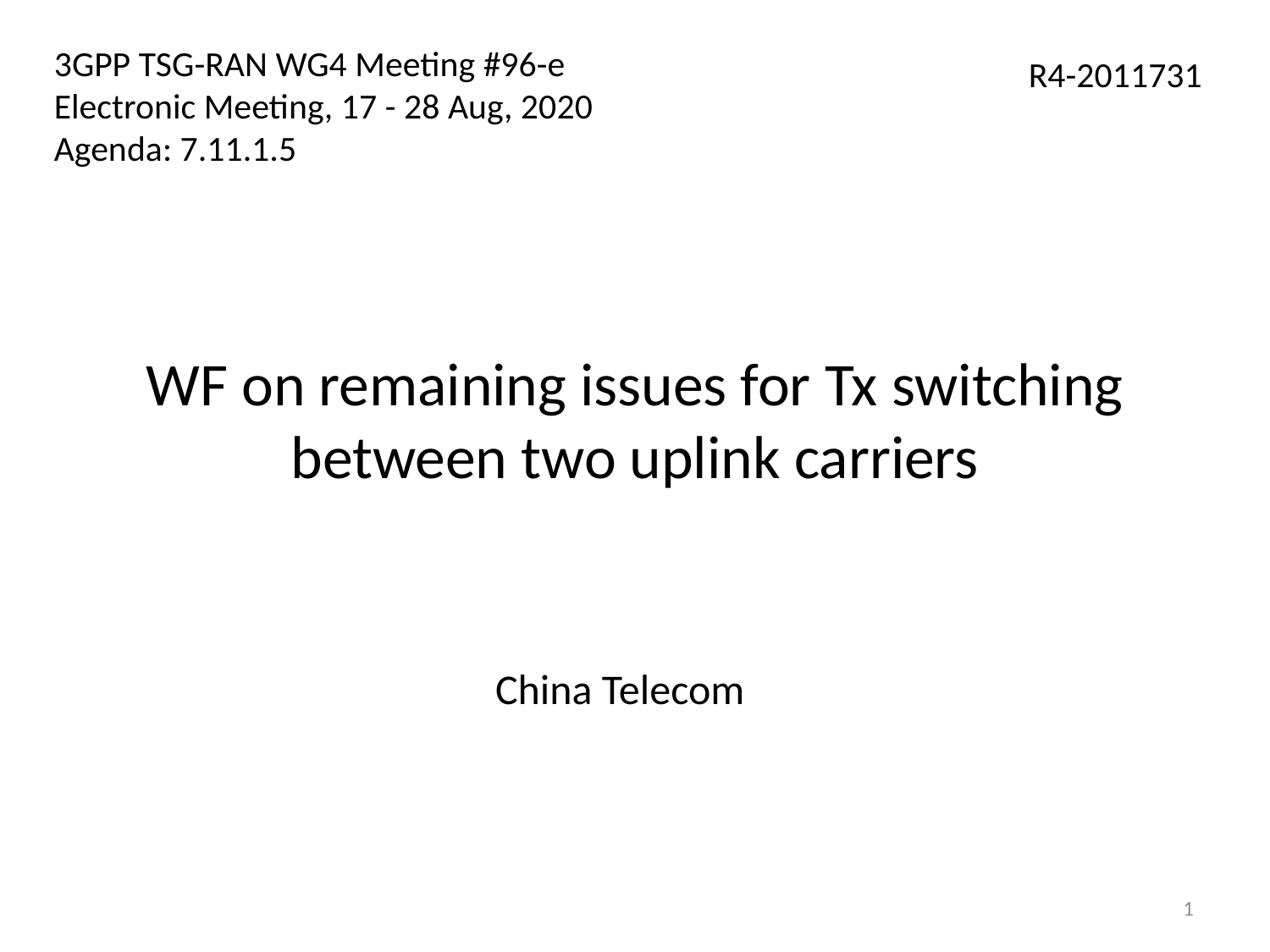

3GPP TSG-RAN WG4 Meeting #96-e
Electronic Meeting, 17 - 28 Aug, 2020
Agenda: 7.11.1.5
R4-2011731
# WF on remaining issues for Tx switching between two uplink carriers
China Telecom
1